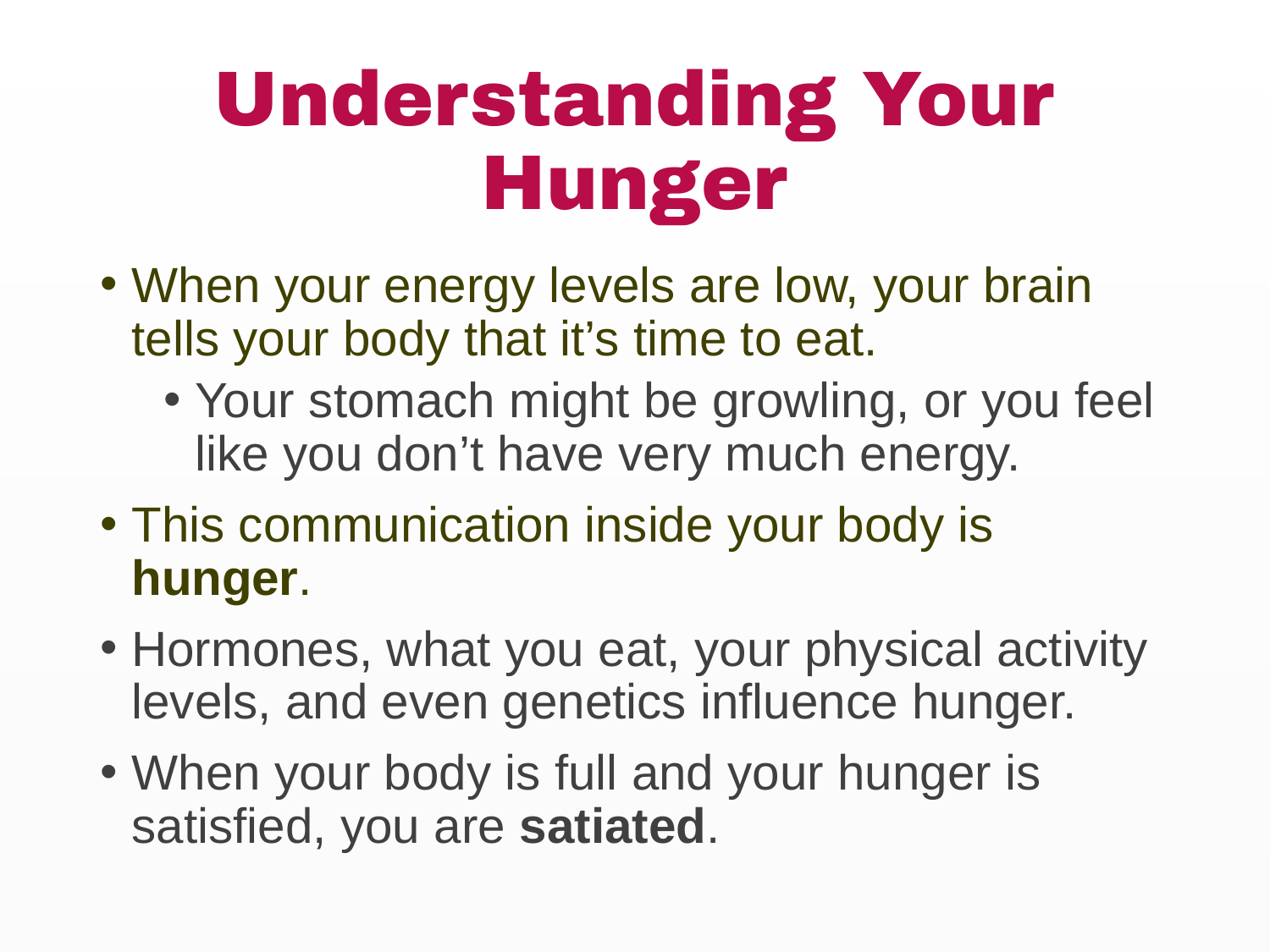

# Understanding Your Hunger
When your energy levels are low, your brain tells your body that it’s time to eat.
Your stomach might be growling, or you feel like you don’t have very much energy.
This communication inside your body is hunger.
Hormones, what you eat, your physical activity levels, and even genetics influence hunger.
When your body is full and your hunger is satisfied, you are satiated.